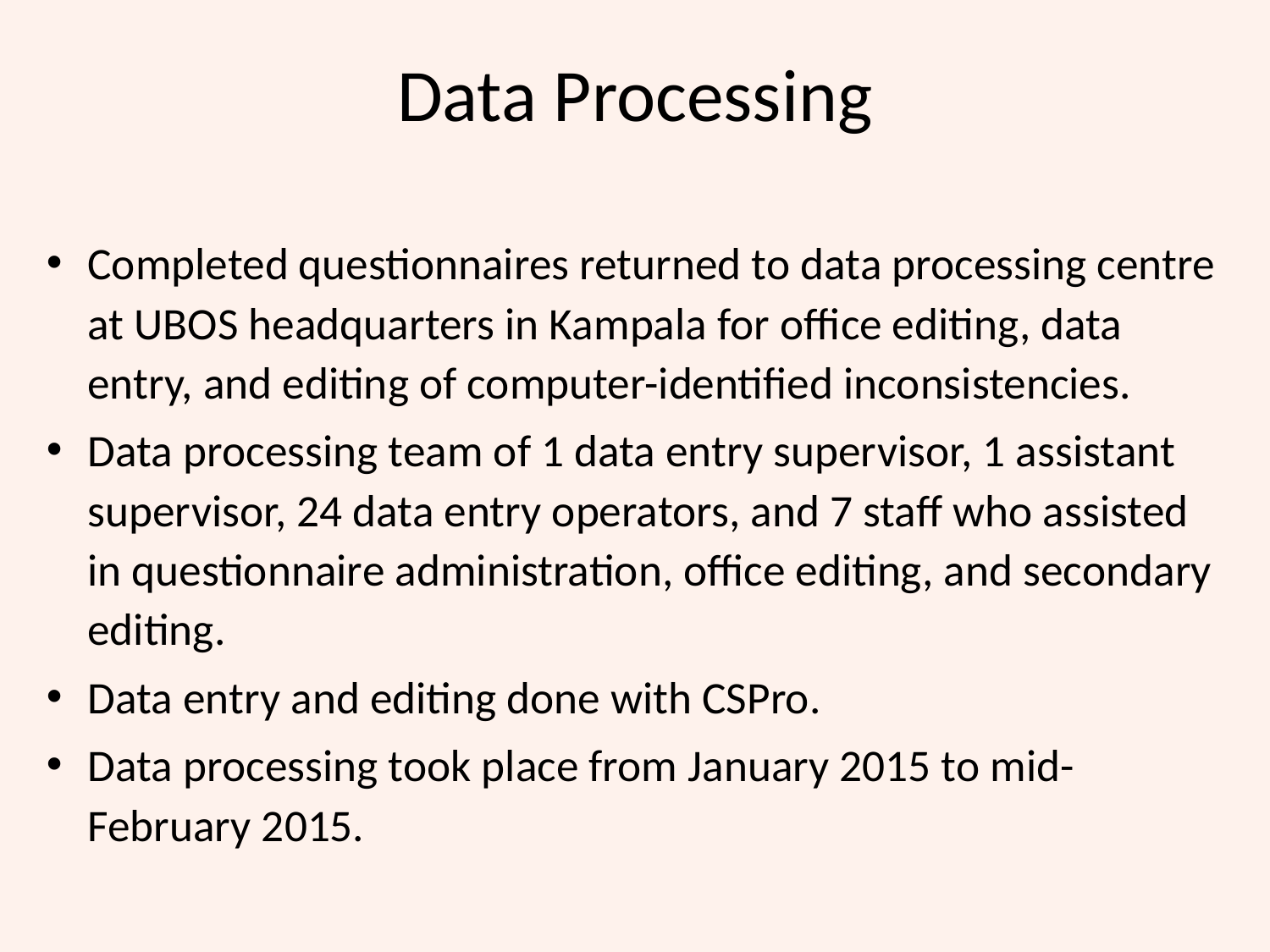

# Data Processing
Completed questionnaires returned to data processing centre at UBOS headquarters in Kampala for office editing, data entry, and editing of computer-identified inconsistencies.
Data processing team of 1 data entry supervisor, 1 assistant supervisor, 24 data entry operators, and 7 staff who assisted in questionnaire administration, office editing, and secondary editing.
Data entry and editing done with CSPro.
Data processing took place from January 2015 to mid-February 2015.